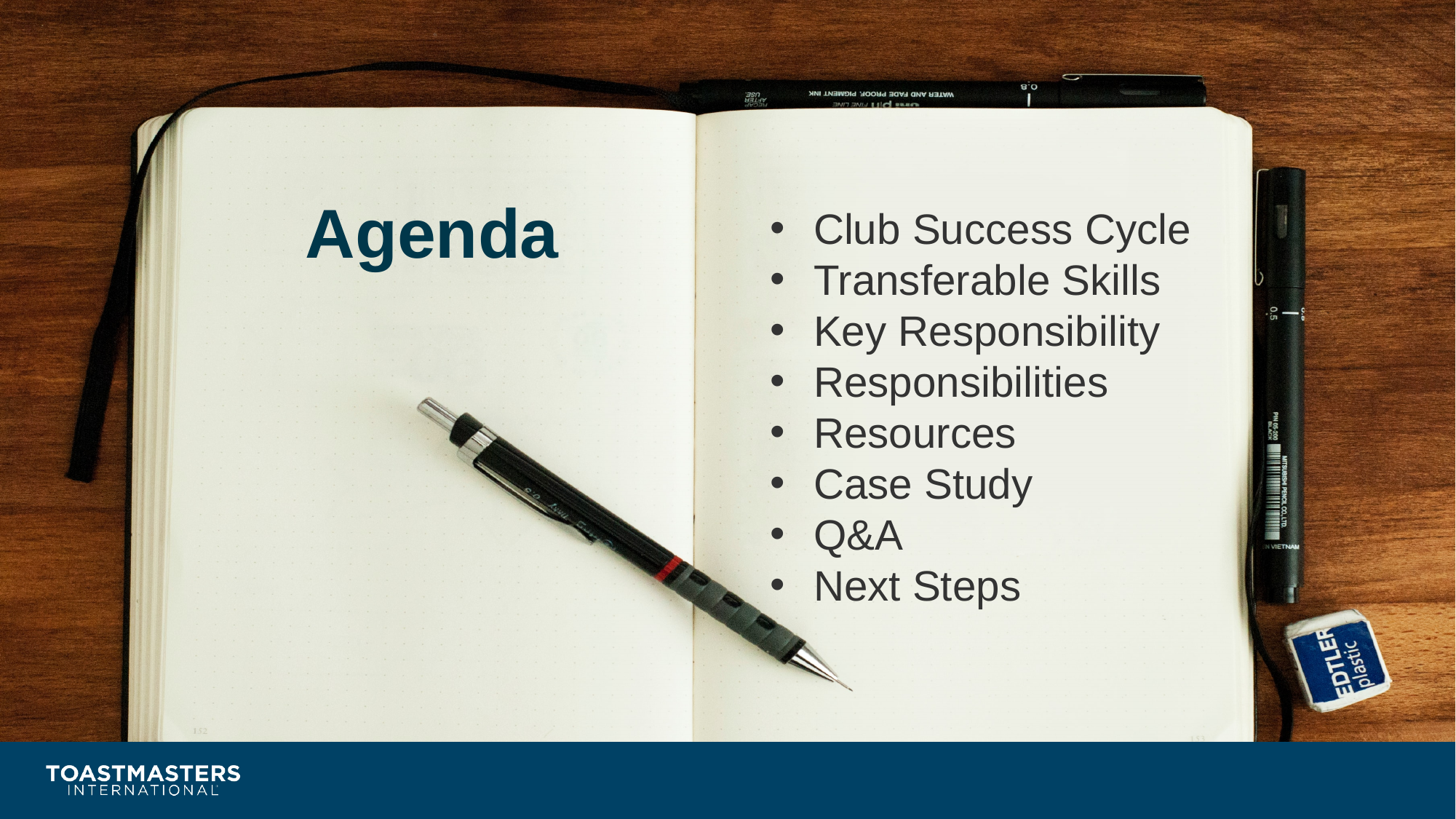

Club Success Cycle
Transferable Skills
Key Responsibility
Responsibilities
Resources
Case Study
Q&A
Next Steps
# Agenda